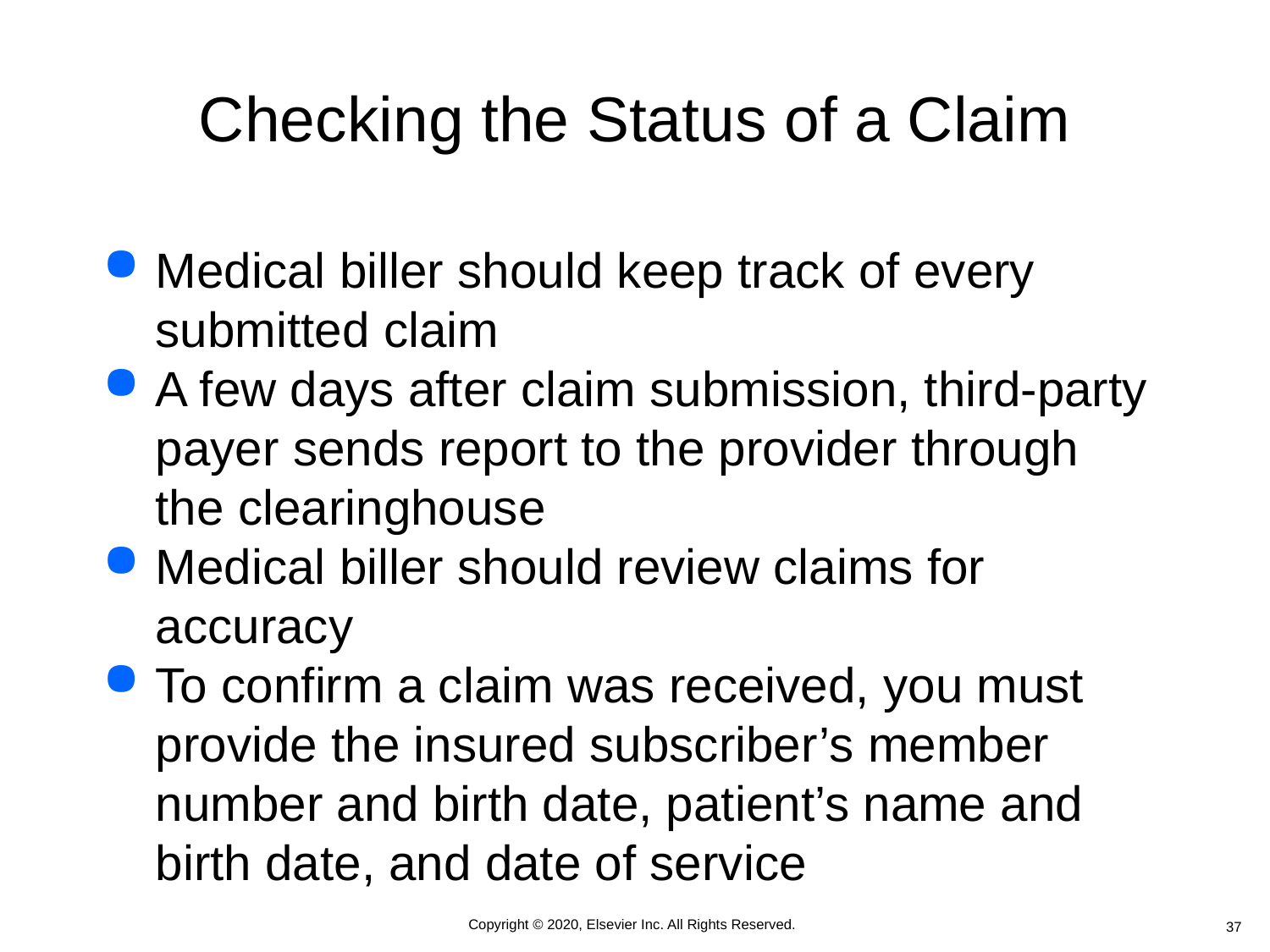

# Checking the Status of a Claim
Medical biller should keep track of every submitted claim
A few days after claim submission, third-party payer sends report to the provider through the clearinghouse
Medical biller should review claims for accuracy
To confirm a claim was received, you must provide the insured subscriber’s member number and birth date, patient’s name and birth date, and date of service